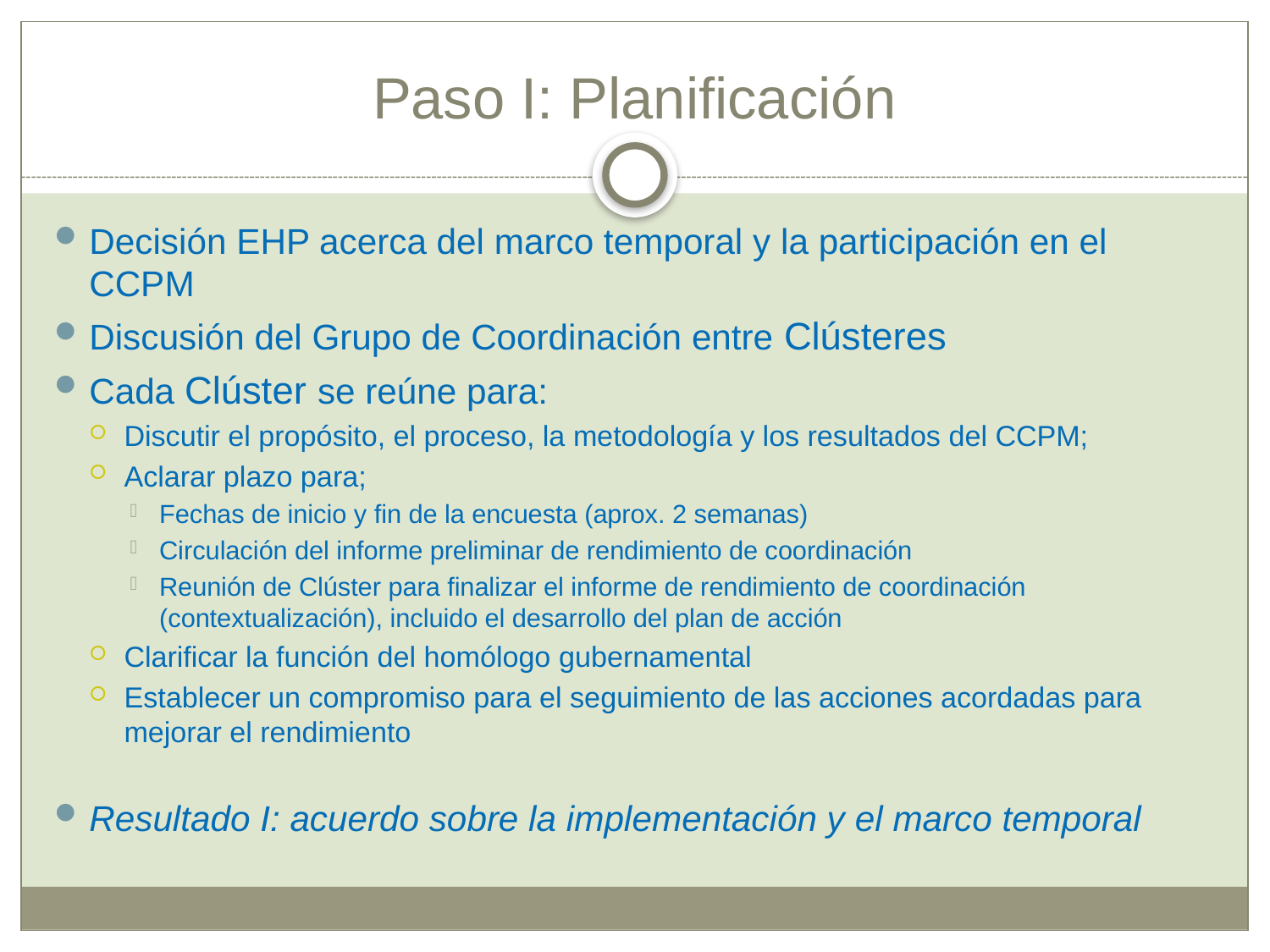

# Paso I: Planificación
Decisión EHP acerca del marco temporal y la participación en el CCPM
Discusión del Grupo de Coordinación entre Clústeres
Cada Clúster se reúne para:
Discutir el propósito, el proceso, la metodología y los resultados del CCPM;
Aclarar plazo para;
Fechas de inicio y fin de la encuesta (aprox. 2 semanas)
Circulación del informe preliminar de rendimiento de coordinación
Reunión de Clúster para finalizar el informe de rendimiento de coordinación (contextualización), incluido el desarrollo del plan de acción
Clarificar la función del homólogo gubernamental
Establecer un compromiso para el seguimiento de las acciones acordadas para mejorar el rendimiento

Resultado I: acuerdo sobre la implementación y el marco temporal